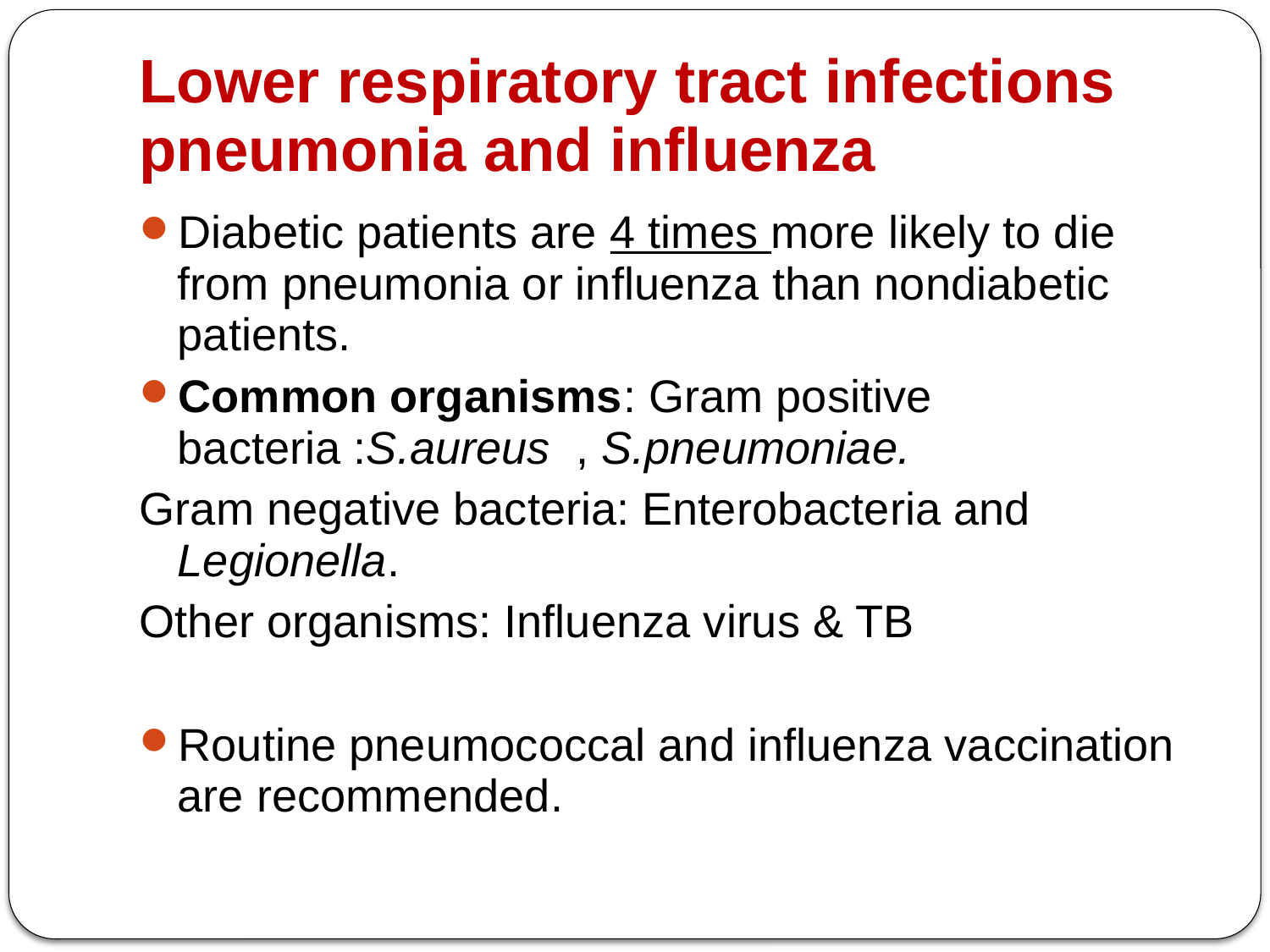

# Lower respiratory tract infections pneumonia and influenza
Diabetic patients are 4 times more likely to die from pneumonia or influenza than nondiabetic patients.
Common organisms: Gram positive bacteria :S.aureus  , S.pneumoniae.
Gram negative bacteria: Enterobacteria and Legionella.
Other organisms: Influenza virus & TB

Routine pneumococcal and influenza vaccination are recommended.